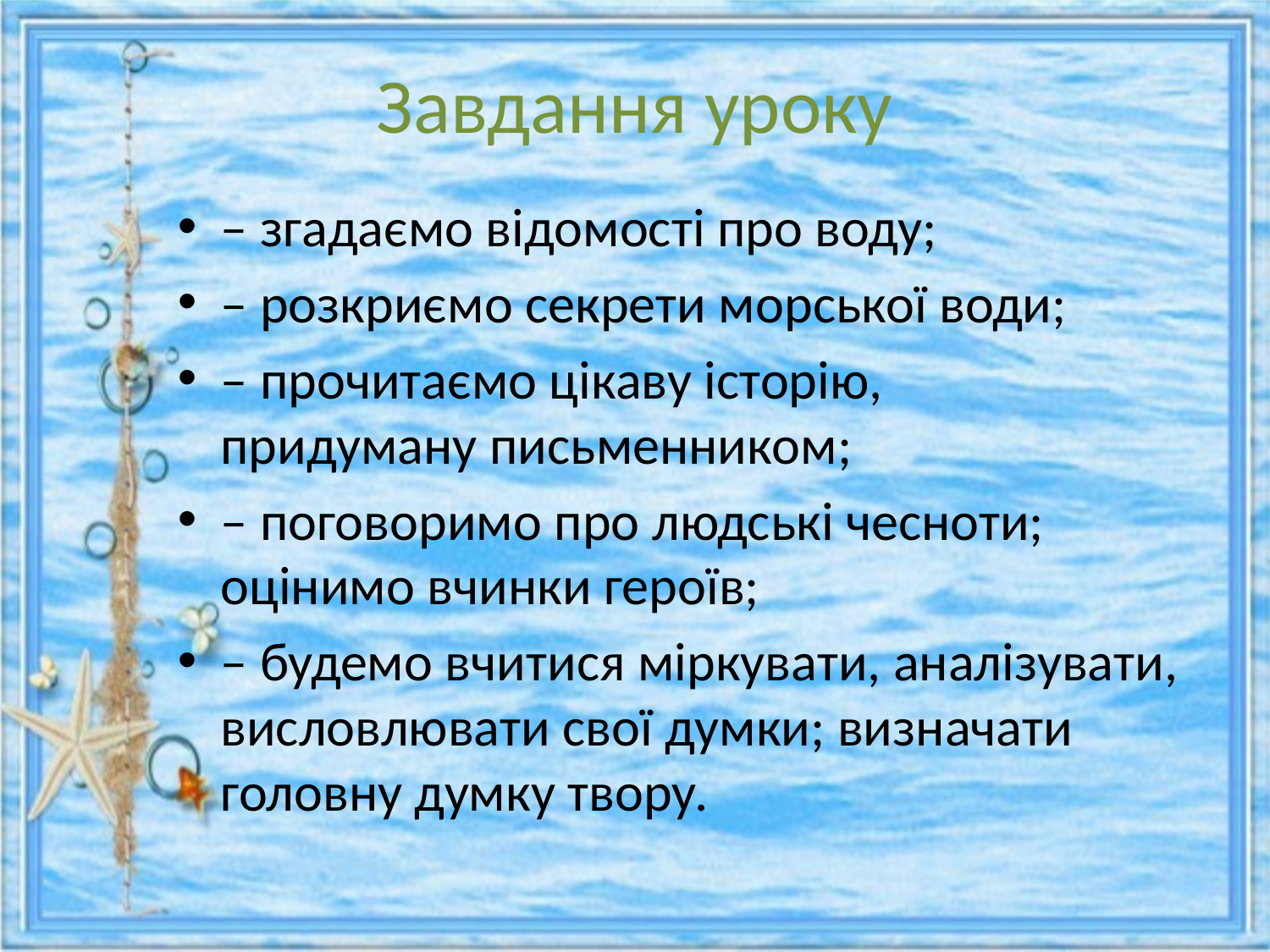

# Завдання уроку
– згадаємо відомості про воду;
– розкриємо секрети морської води;
– прочитаємо цікаву історію,         придуману письменником;
– поговоримо про людські чесноти; оцінимо вчинки героїв;
– будемо вчитися міркувати, аналізувати, висловлювати свої думки; визначати головну думку твору.